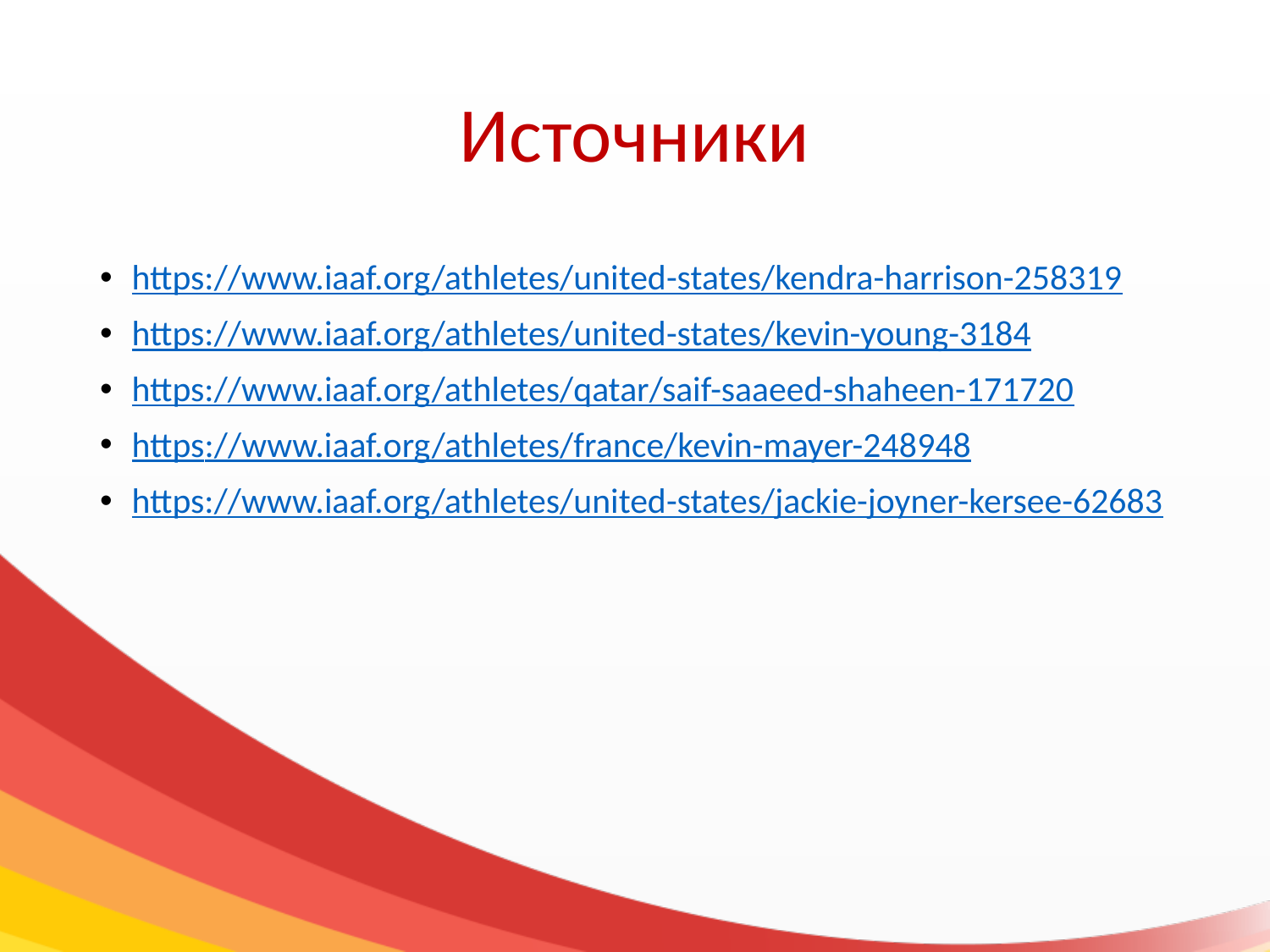

# Источники
https://www.iaaf.org/athletes/united-states/kendra-harrison-258319
https://www.iaaf.org/athletes/united-states/kevin-young-3184
https://www.iaaf.org/athletes/qatar/saif-saaeed-shaheen-171720
https://www.iaaf.org/athletes/france/kevin-mayer-248948
https://www.iaaf.org/athletes/united-states/jackie-joyner-kersee-62683